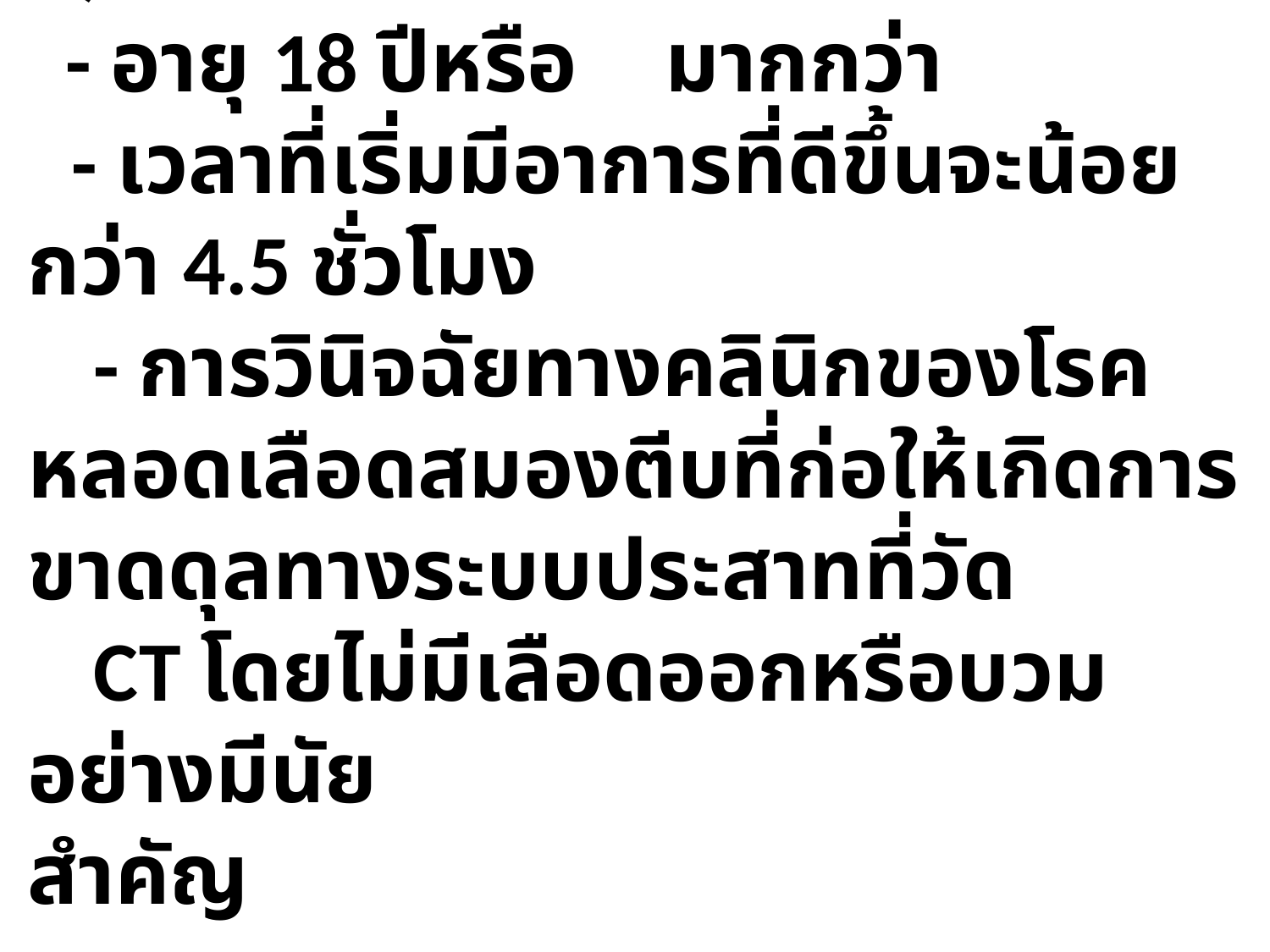

# เกณฑ์การคัดเลือก (ทั้งหมดจะต้องมี) - อายุ 18 ปีหรือ    มากกว่า    - เวลาที่เริ่มมีอาการที่ดีขึ้นจะน้อยกว่า 4.5 ชั่วโมง           - การวินิจฉัยทางคลินิกของโรคหลอดเลือดสมองตีบที่ก่อให้เกิดการขาดดุลทางระบบประสาทที่วัด CT โดยไม่มีเลือดออกหรือบวมอย่างมีนัยสำคัญ